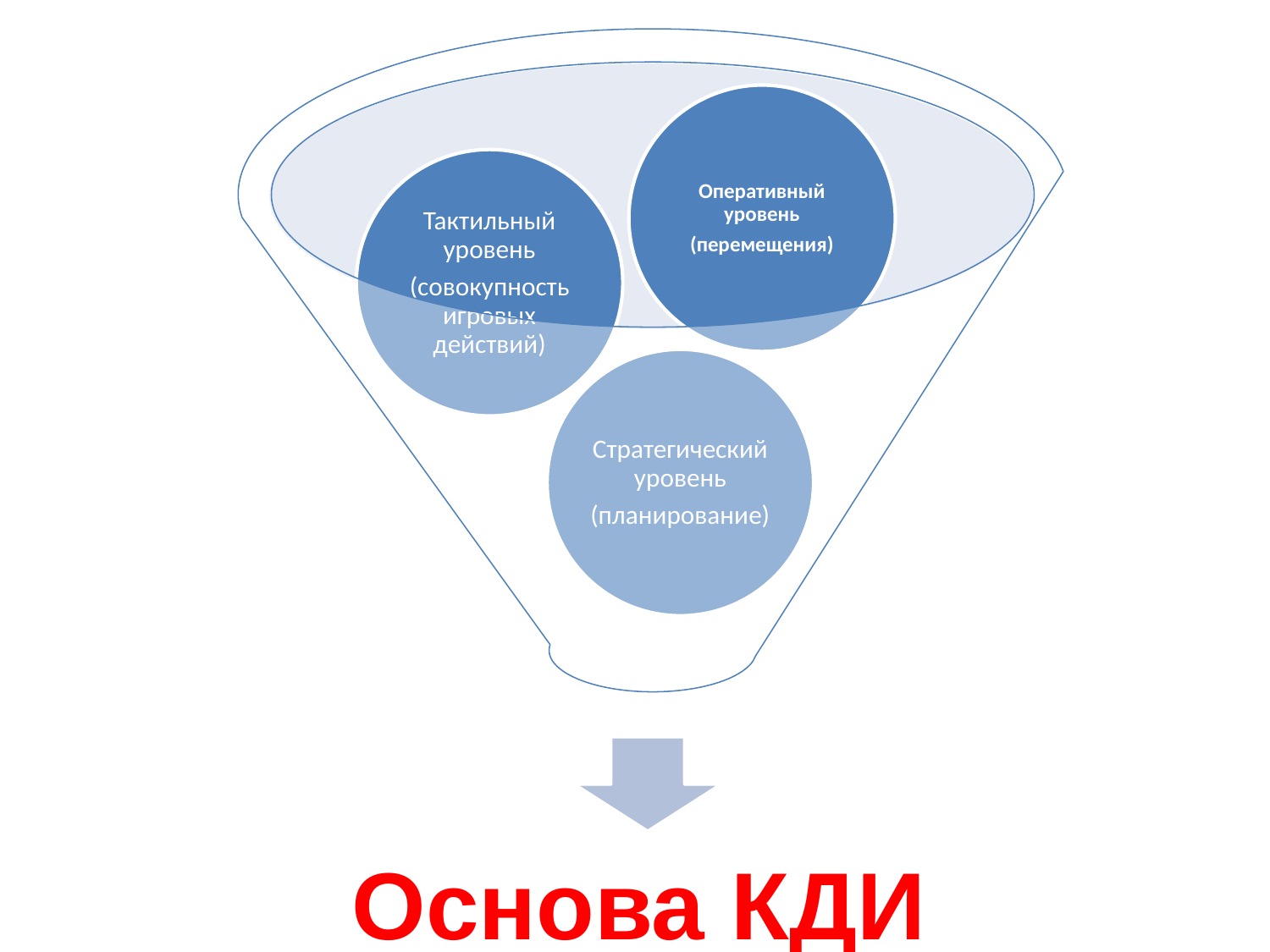

Основа КДИ
Стратегический уровень
(планирование)
Тактильный уровень
(совокупность игровых действий)
Оперативный уровень
(перемещения)